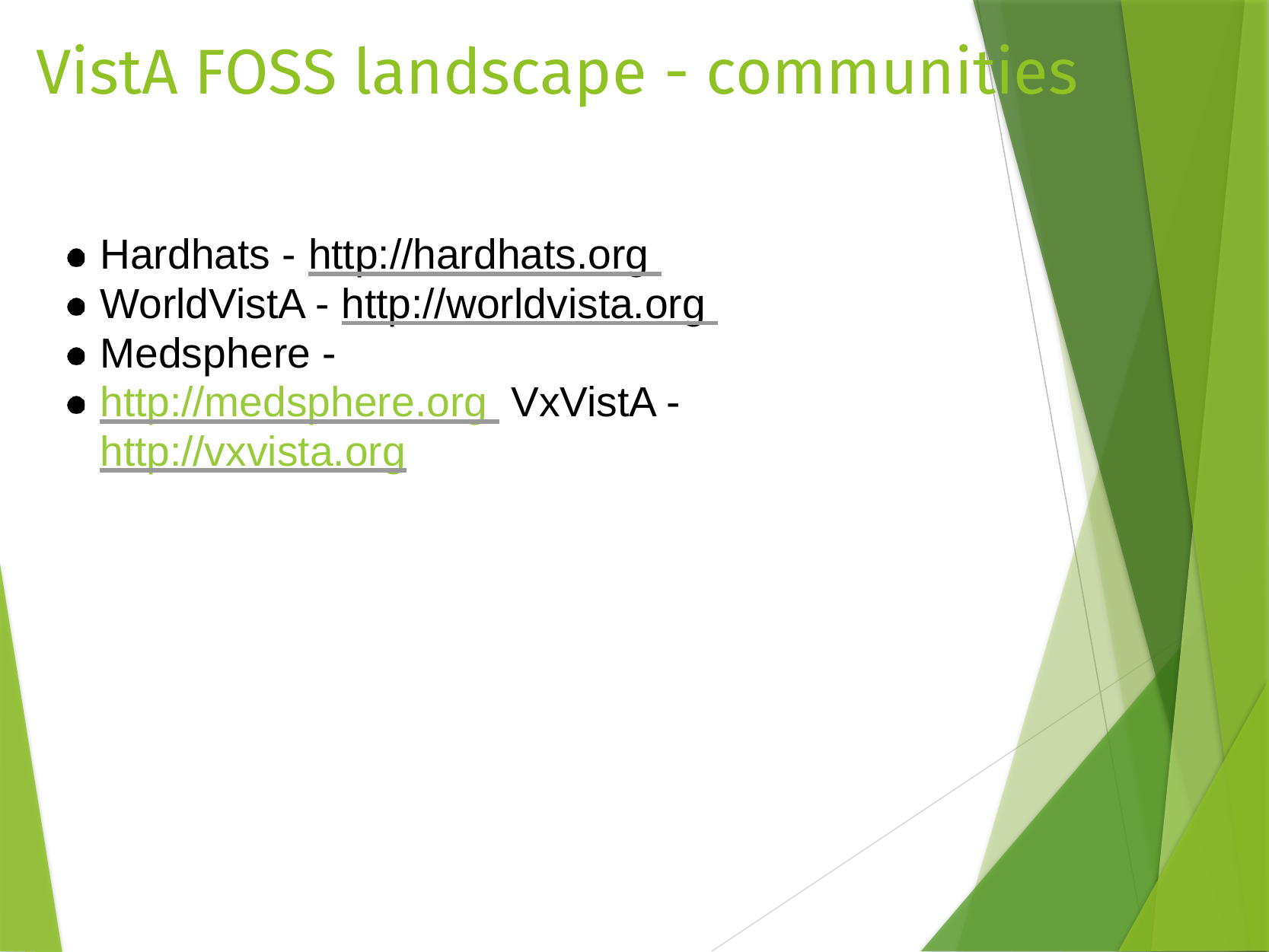

# VistA FOSS landscape - communities
Hardhats - http://hardhats.org  WorldVistA - http://worldvista.org  Medsphere - http://medsphere.org  VxVistA - http://vxvista.org